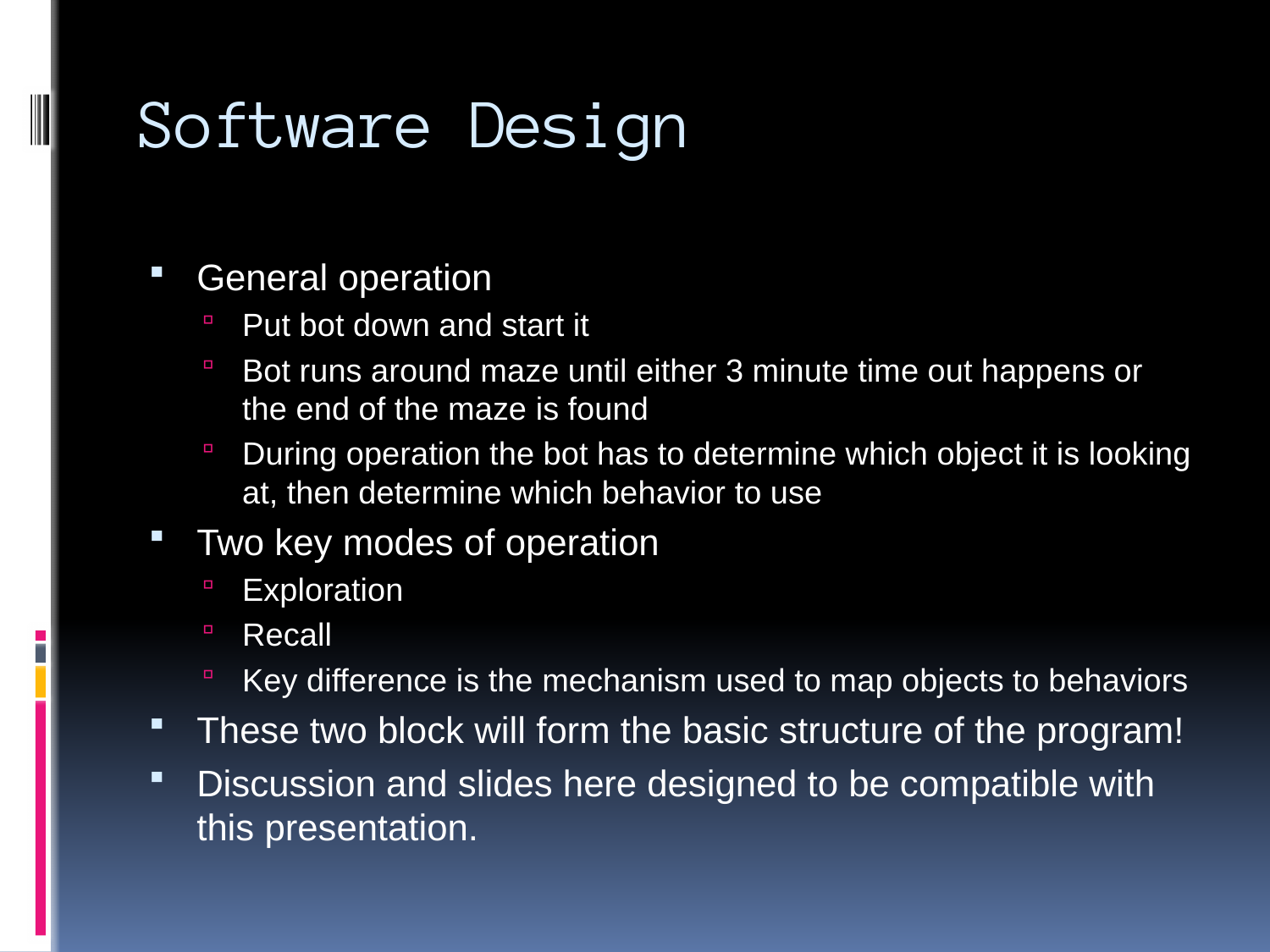

# Software Design
General operation
Put bot down and start it
Bot runs around maze until either 3 minute time out happens or the end of the maze is found
During operation the bot has to determine which object it is looking at, then determine which behavior to use
Two key modes of operation
Exploration
Recall
Key difference is the mechanism used to map objects to behaviors
These two block will form the basic structure of the program!
Discussion and slides here designed to be compatible with this presentation.